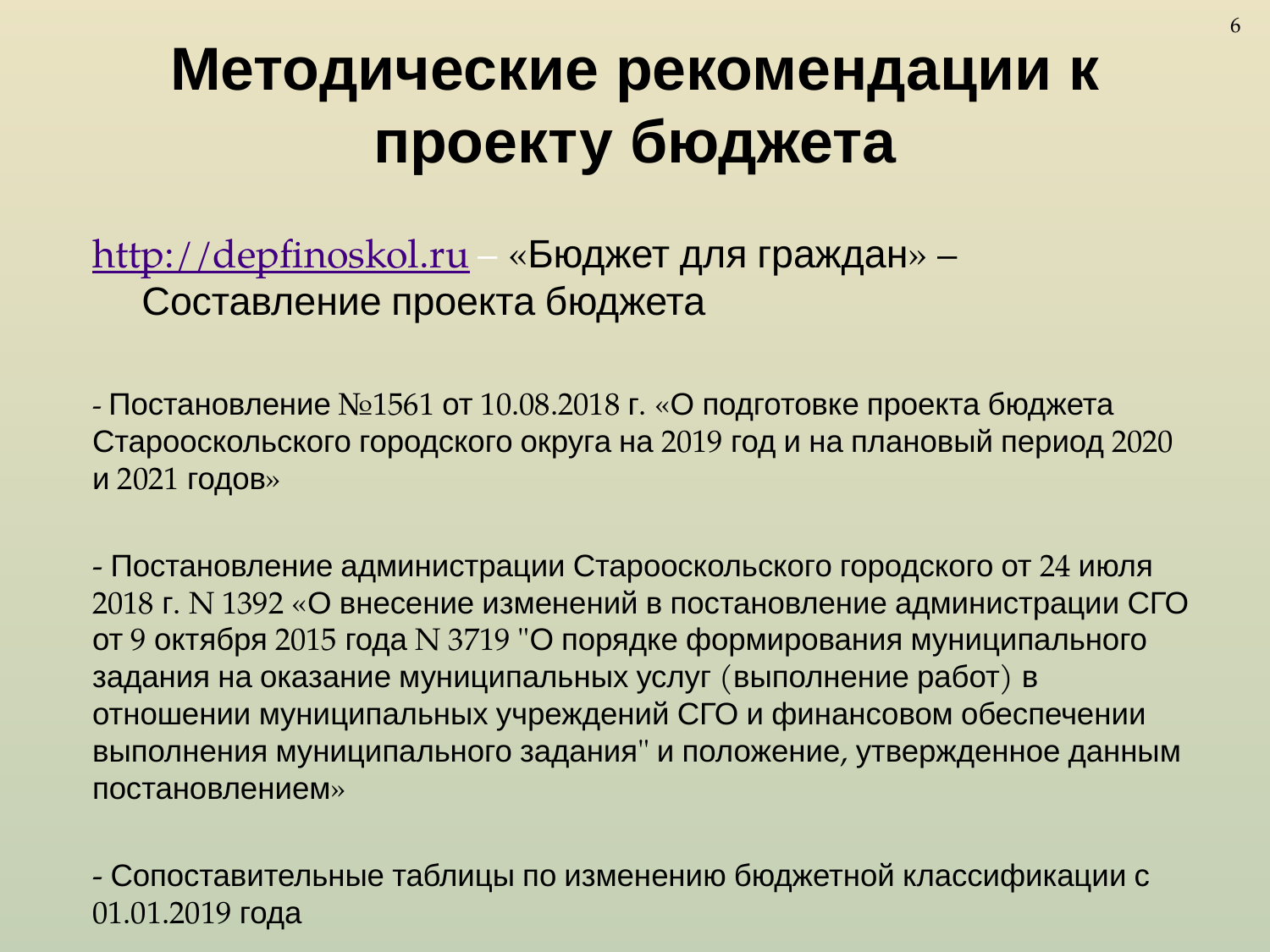

6
# Методические рекомендации к проекту бюджета
http://depfinoskol.ru – «Бюджет для граждан» – Составление проекта бюджета

- Постановление №1561 от 10.08.2018 г. «О подготовке проекта бюджета Старооскольского городского округа на 2019 год и на плановый период 2020 и 2021 годов»

- Постановление администрации Старооскольского городского от 24 июля 2018 г. N 1392 «О внесение изменений в постановление администрации СГО от 9 октября 2015 года N 3719 "О порядке формирования муниципального задания на оказание муниципальных услуг (выполнение работ) в отношении муниципальных учреждений СГО и финансовом обеспечении выполнения муниципального задания" и положение, утвержденное данным постановлением»

- Сопоставительные таблицы по изменению бюджетной классификации с 01.01.2019 года